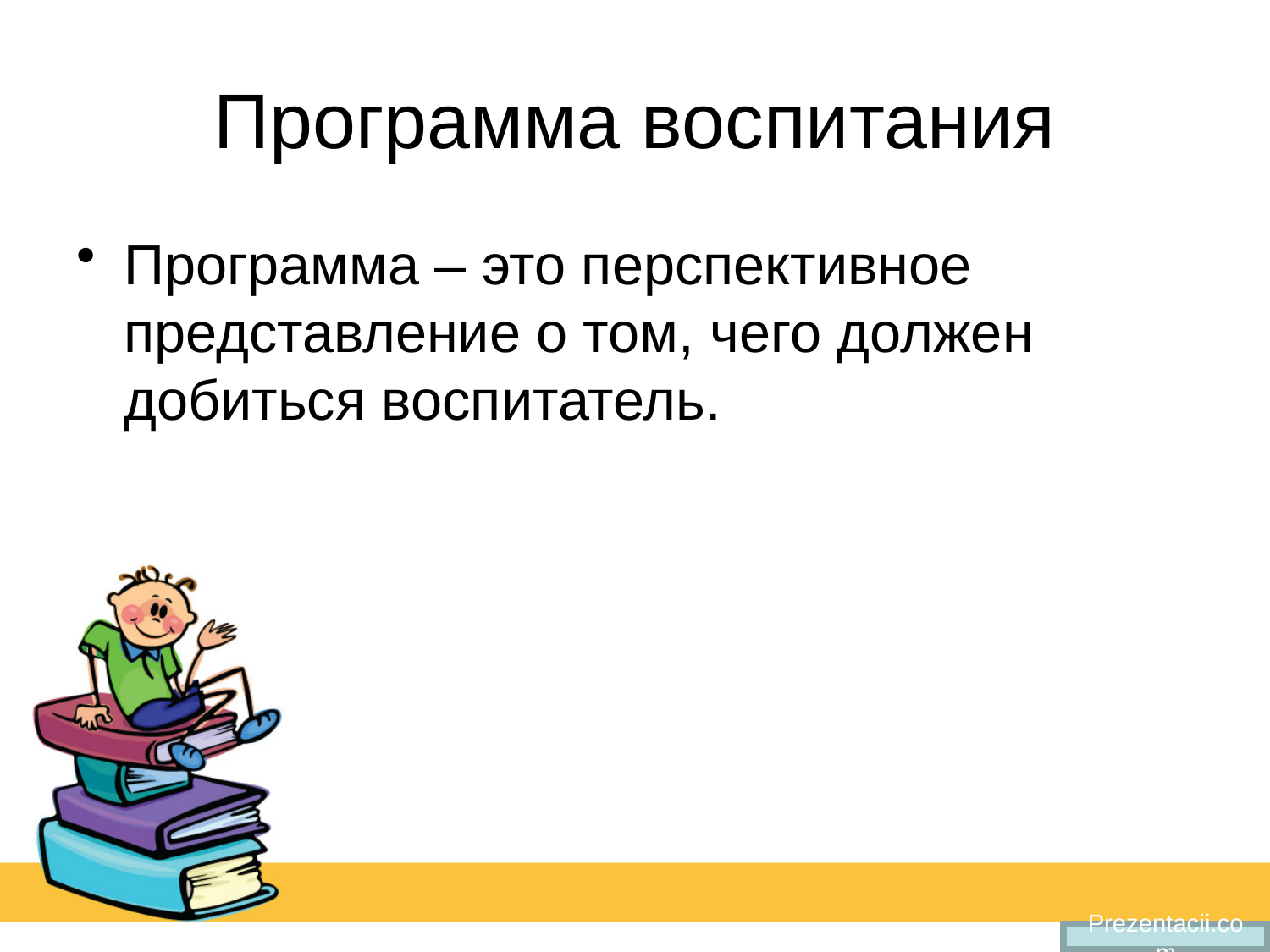

# Программа воспитания
Программа – это перспективное представление о том, чего должен добиться воспитатель.
Prezentacii.com